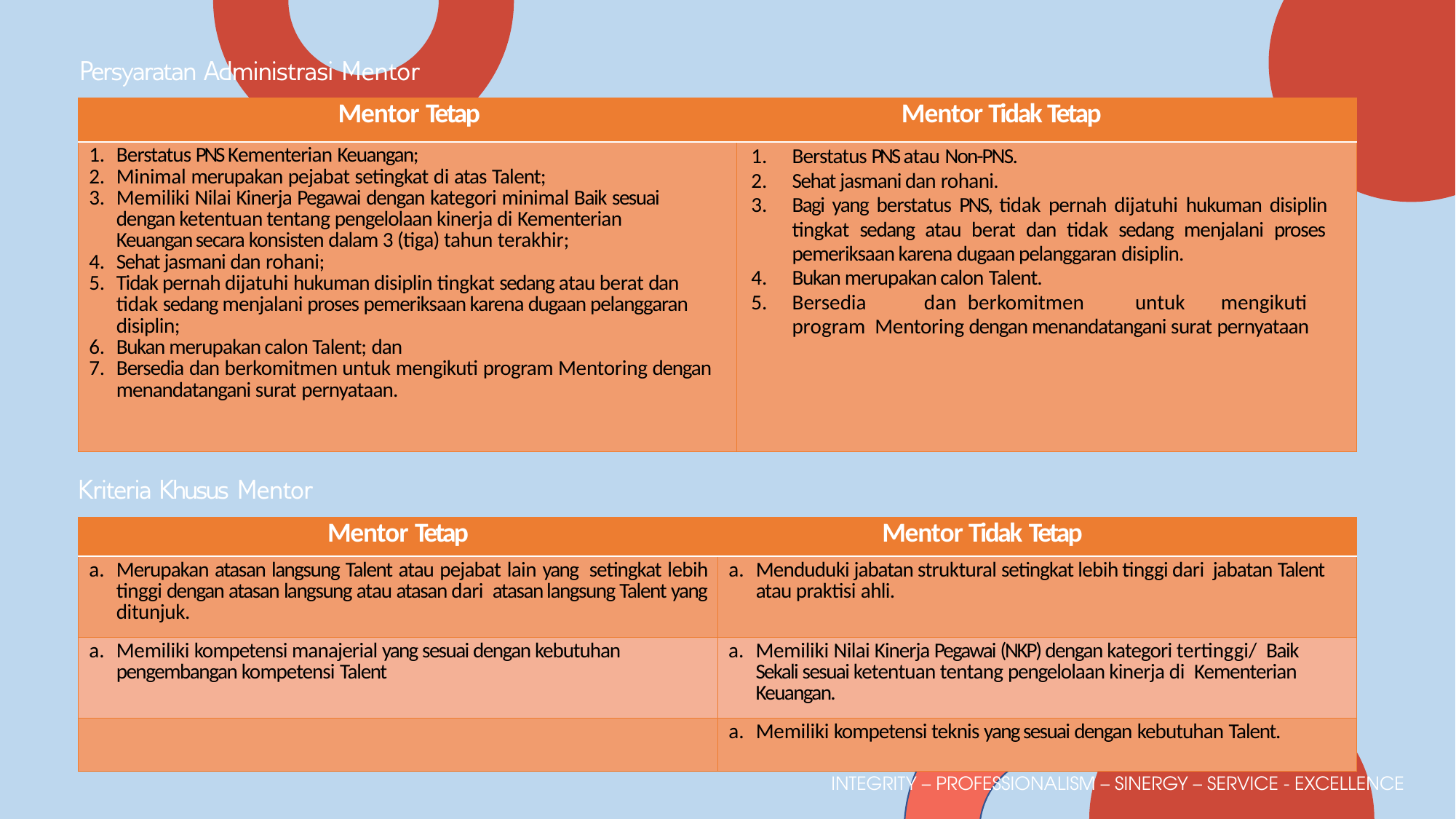

Persyaratan Administrasi Mentor
| Mentor Tetap | Mentor Tidak Tetap |
| --- | --- |
| Berstatus PNS Kementerian Keuangan; Minimal merupakan pejabat setingkat di atas Talent; Memiliki Nilai Kinerja Pegawai dengan kategori minimal Baik sesuai dengan ketentuan tentang pengelolaan kinerja di Kementerian Keuangan secara konsisten dalam 3 (tiga) tahun terakhir; Sehat jasmani dan rohani; Tidak pernah dijatuhi hukuman disiplin tingkat sedang atau berat dan tidak sedang menjalani proses pemeriksaan karena dugaan pelanggaran disiplin; Bukan merupakan calon Talent; dan Bersedia dan berkomitmen untuk mengikuti program Mentoring dengan menandatangani surat pernyataan. | Berstatus PNS atau Non-PNS. Sehat jasmani dan rohani. Bagi yang berstatus PNS, tidak pernah dijatuhi hukuman disiplin tingkat sedang atau berat dan tidak sedang menjalani proses pemeriksaan karena dugaan pelanggaran disiplin. Bukan merupakan calon Talent. Bersedia dan berkomitmen untuk mengikuti program Mentoring dengan menandatangani surat pernyataan |
Kriteria Khusus Mentor
| Mentor Tetap | Mentor Tidak Tetap |
| --- | --- |
| Merupakan atasan langsung Talent atau pejabat lain yang setingkat lebih tinggi dengan atasan langsung atau atasan dari atasan langsung Talent yang ditunjuk. | Menduduki jabatan struktural setingkat lebih tinggi dari jabatan Talent atau praktisi ahli. |
| Memiliki kompetensi manajerial yang sesuai dengan kebutuhan pengembangan kompetensi Talent | Memiliki Nilai Kinerja Pegawai (NKP) dengan kategori tertinggi/ Baik Sekali sesuai ketentuan tentang pengelolaan kinerja di Kementerian Keuangan. |
|  | Memiliki kompetensi teknis yang sesuai dengan kebutuhan Talent. |

INTEGRITY – PROFESSIONALISM – SINERGY – SERVICE - EXCELLENCE